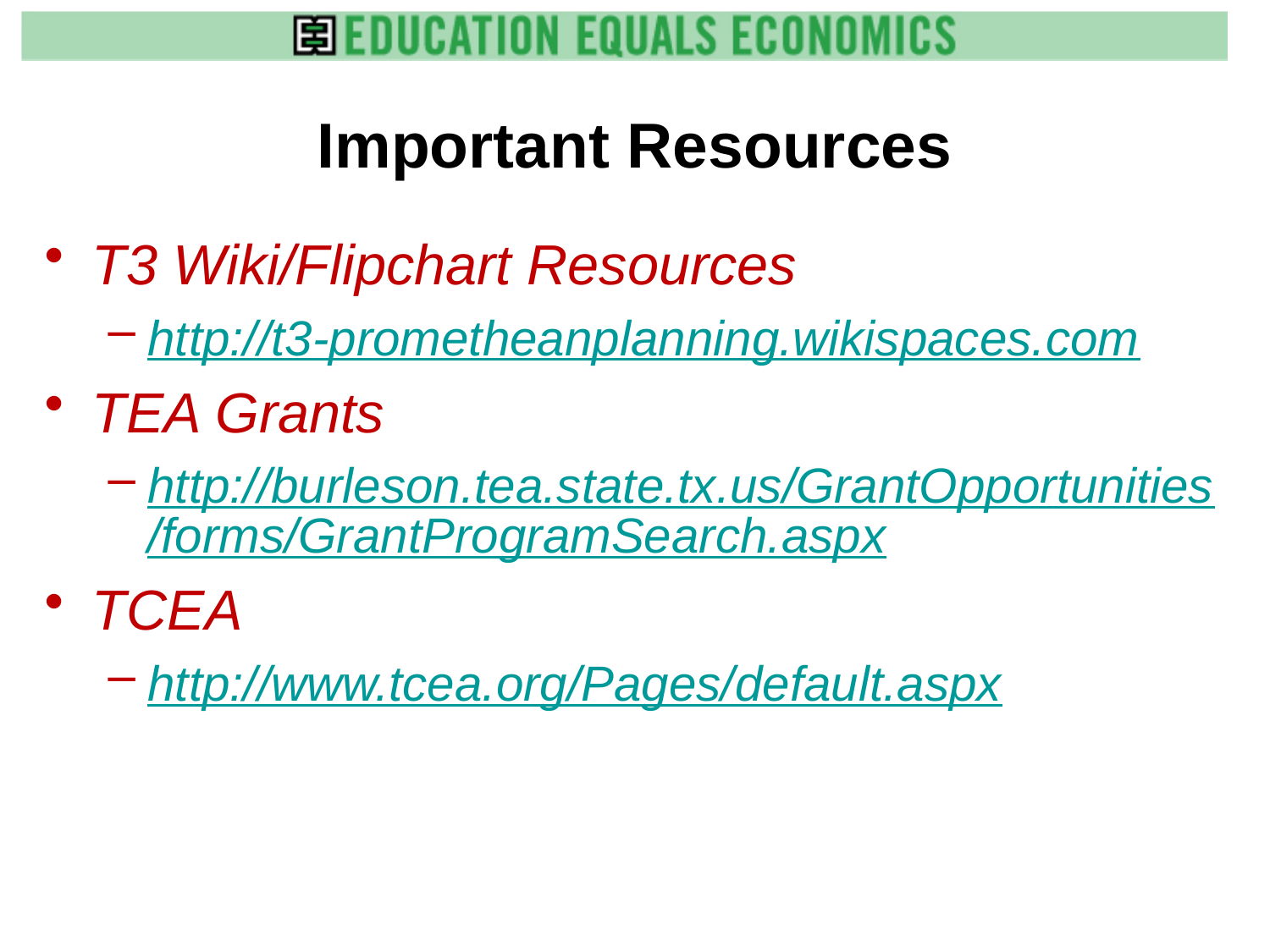

# Important Resources
T3 Wiki/Flipchart Resources
http://t3-prometheanplanning.wikispaces.com
TEA Grants
http://burleson.tea.state.tx.us/GrantOpportunities/forms/GrantProgramSearch.aspx
TCEA
http://www.tcea.org/Pages/default.aspx